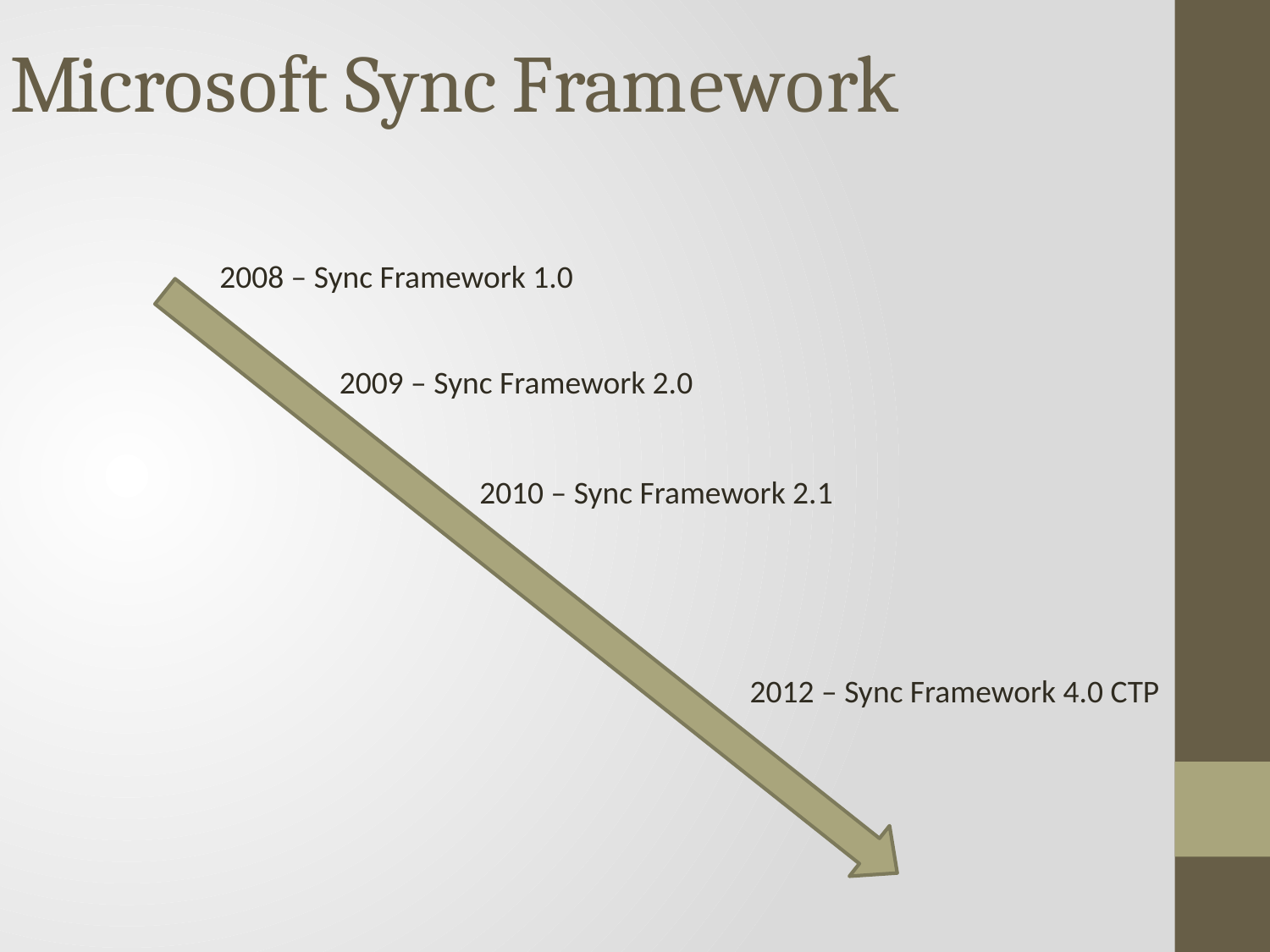

Microsoft Sync Framework

2008 – Sync Framework 1.0
2009 – Sync Framework 2.0
2010 – Sync Framework 2.1
2012 – Sync Framework 4.0 CTP